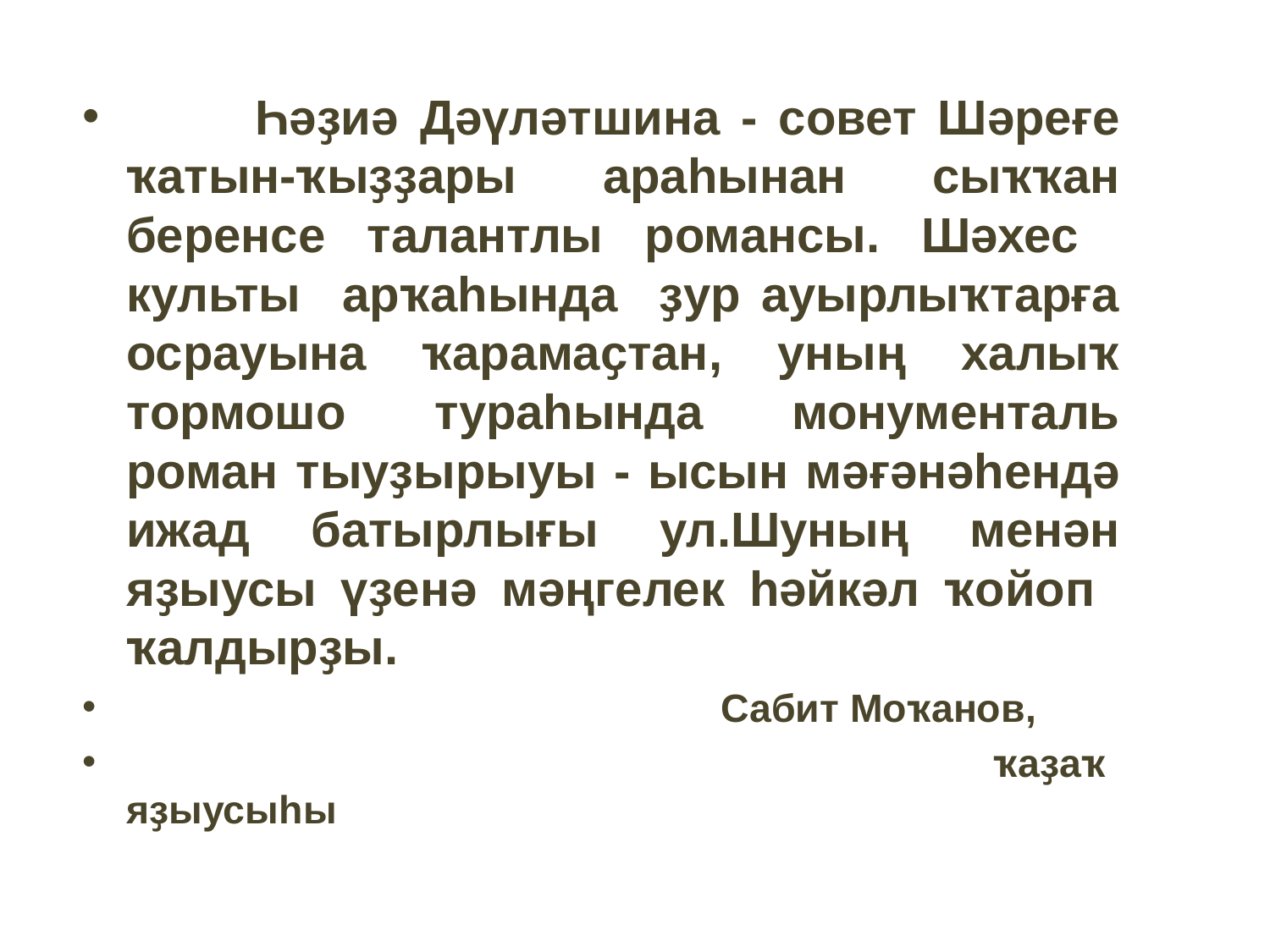

Һәҙиә Дәүләтшина - совет Шәреғе ҡатын-ҡыҙҙары араһынан сыҡҡан беренсе талантлы романсы. Шәхес  культы  арҡаһында  ҙур ауырлыҡтарға осрауына ҡарамаҫтан, уның халыҡ тормошо тураһында монументаль роман тыуҙырыуы - ысын мәғәнәһендә ижад батырлығы ул.Шуның менән яҙыусы үҙенә мәңгелек һәйкәл ҡойоп  ҡалдырҙы.
                                                      Сабит Моҡанов,
                                                           ҡаҙаҡ  яҙыусыһы